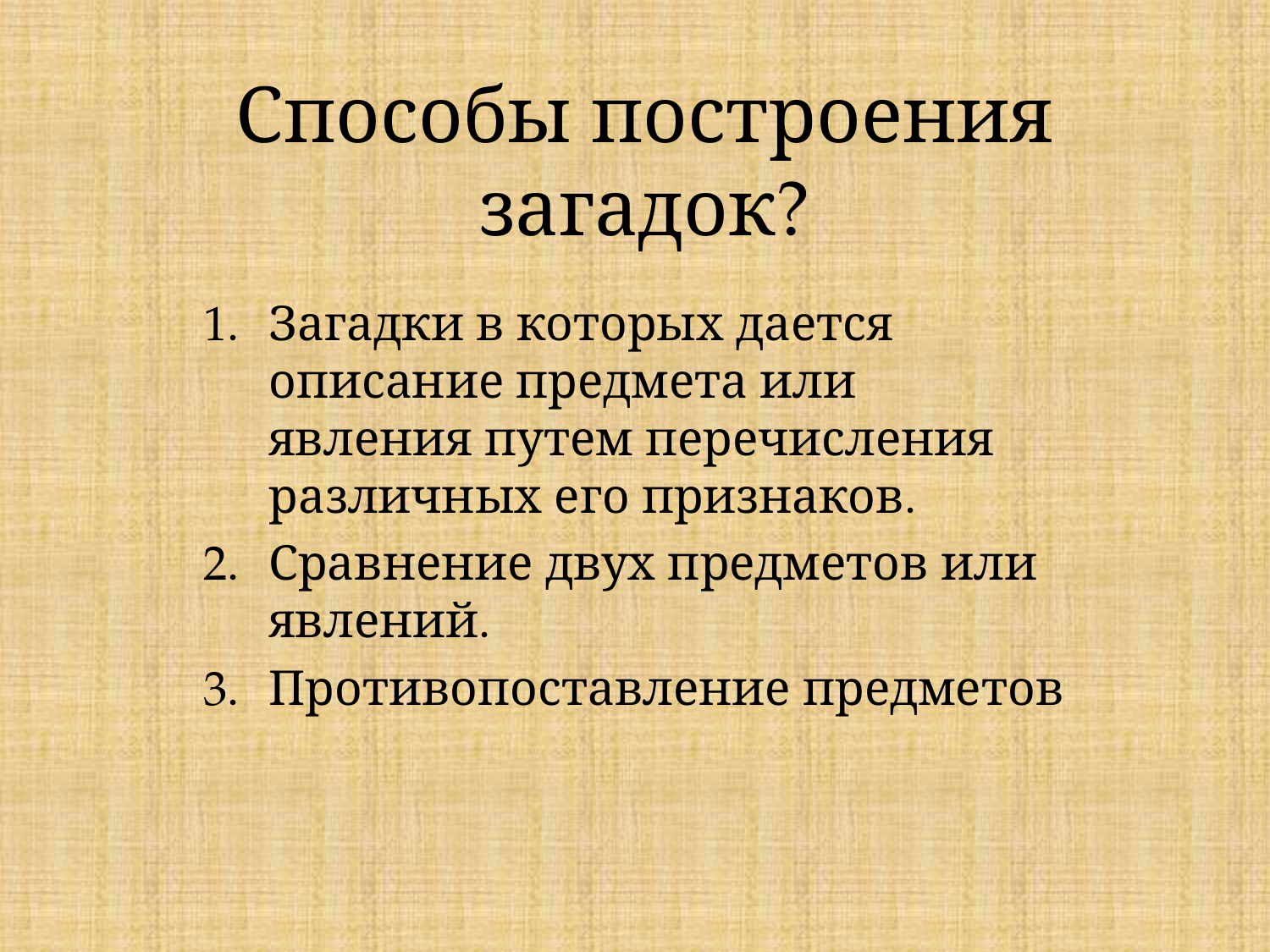

# Способы построения загадок?
Загадки в которых дается описание предмета или явления путем перечисления различных его признаков.
Сравнение двух предметов или явлений.
Противопоставление предметов